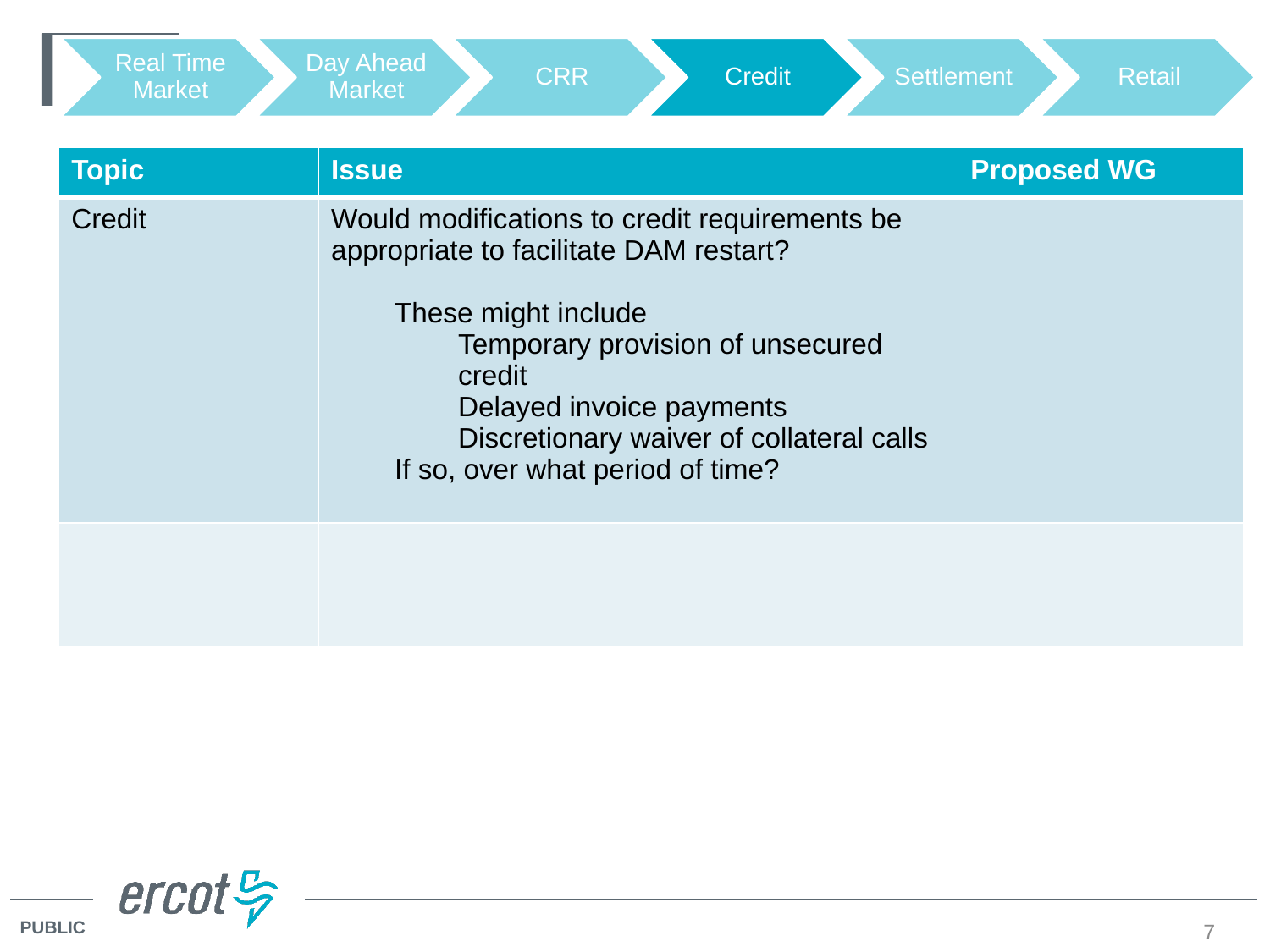

Real Time Market
Day Ahead Market
CRR
Credit
Settlement
Retail
| Topic | Issue | Proposed WG |
| --- | --- | --- |
| Credit | Would modifications to credit requirements be appropriate to facilitate DAM restart? These might include Temporary provision of unsecured credit Delayed invoice payments Discretionary waiver of collateral calls If so, over what period of time? |  |
|  |  |  |
7